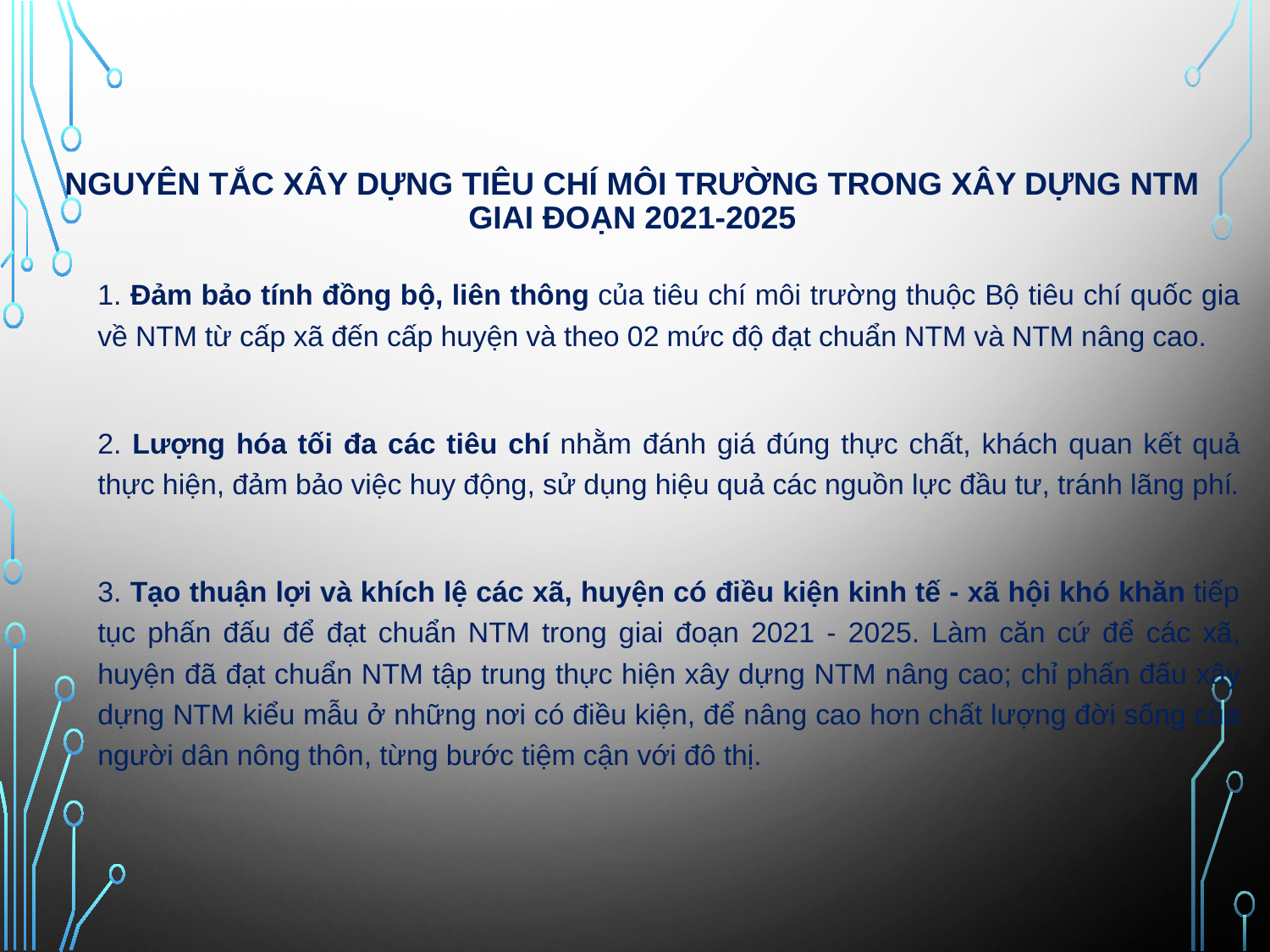

# NGUYÊN TẮC XÂY DỰNG TIÊU CHÍ MÔI TRƯỜNG TRONG XÂY DỰNG Ntm GIAI ĐOẠN 2021-2025
1. Đảm bảo tính đồng bộ, liên thông của tiêu chí môi trường thuộc Bộ tiêu chí quốc gia về NTM từ cấp xã đến cấp huyện và theo 02 mức độ đạt chuẩn NTM và NTM nâng cao.

2. Lượng hóa tối đa các tiêu chí nhằm đánh giá đúng thực chất, khách quan kết quả thực hiện, đảm bảo việc huy động, sử dụng hiệu quả các nguồn lực đầu tư, tránh lãng phí.

3. Tạo thuận lợi và khích lệ các xã, huyện có điều kiện kinh tế - xã hội khó khăn tiếp tục phấn đấu để đạt chuẩn NTM trong giai đoạn 2021 - 2025. Làm căn cứ để các xã, huyện đã đạt chuẩn NTM tập trung thực hiện xây dựng NTM nâng cao; chỉ phấn đấu xây dựng NTM kiểu mẫu ở những nơi có điều kiện, để nâng cao hơn chất lượng đời sống của người dân nông thôn, từng bước tiệm cận với đô thị.